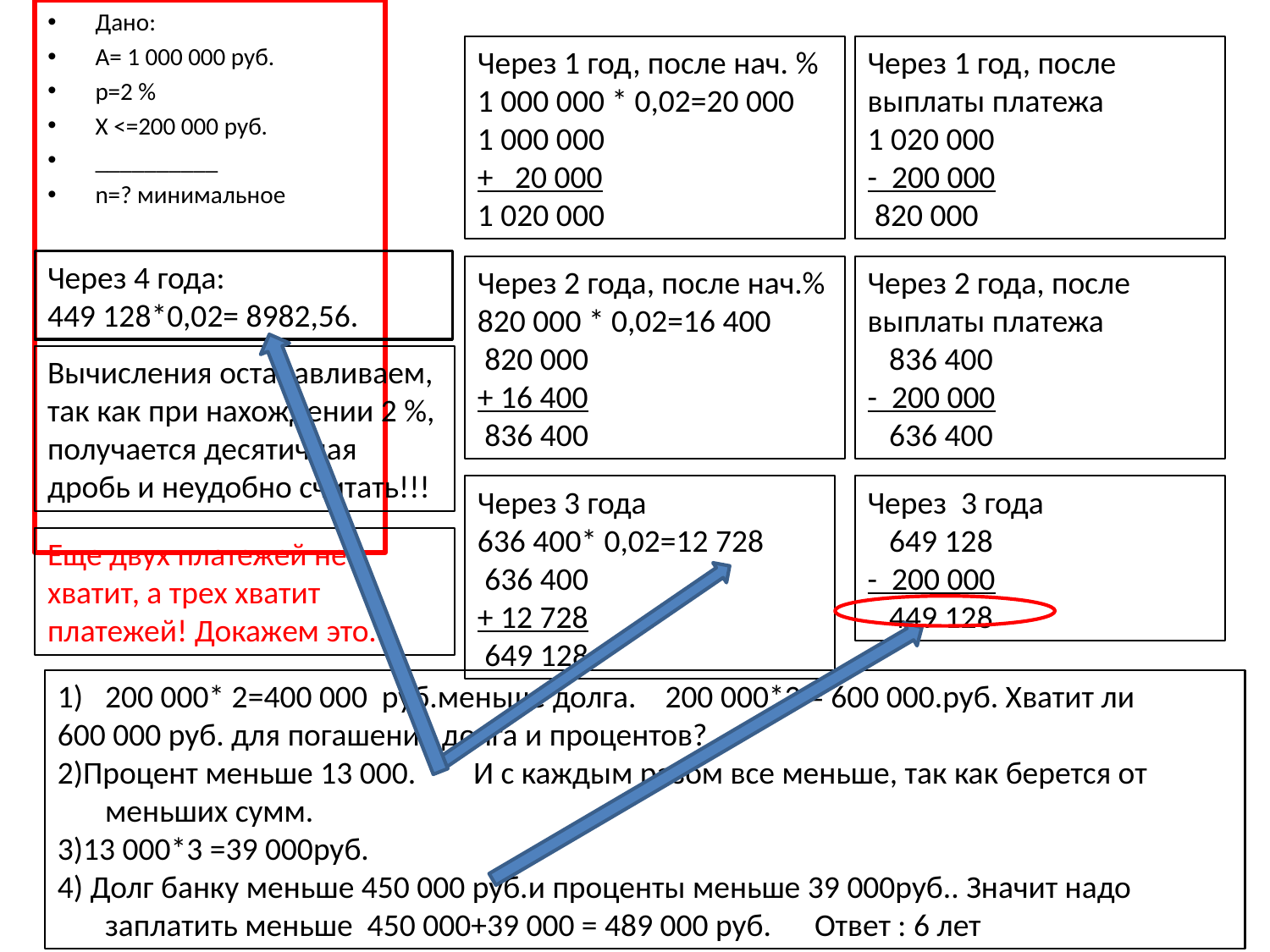

Дано:
А= 1 000 000 руб.
р=2 %
Х <=200 000 руб.
__________
n=? минимальное
Через 1 год, после нач. %
1 000 000 * 0,02=20 000
1 000 000
+   20 000
1 020 000
Через 1 год, после выплаты платежа
1 020 000
-  200 000
 820 000
Через 4 года:
449 128*0,02= 8982,56.
Через 2 года, после нач.%
820 000 * 0,02=16 400
 820 000
+ 16 400
 836 400
Через 2 года, после выплаты платежа
   836 400
-  200 000
   636 400
Вычисления останавливаем, так как при нахождении 2 %,  получается десятичная дробь и неудобно считать!!!
Через 3 года
636 400* 0,02=12 728
 636 400
+ 12 728
 649 128
Через  3 года
   649 128
-  200 000
   449 128
Еще двух платежей не хватит, а трех хватит платежей! Докажем это.

200 000* 2=400 000  руб.меньше долга.    200 000*3 = 600 000.руб. Хватит ли
600 000 руб. для погашения долга и процентов?
2)Процент меньше 13 000.        И с каждым разом все меньше, так как берется от меньших сумм.
3)13 000*3 =39 000руб.
4) Долг банку меньше 450 000 руб.и проценты меньше 39 000руб.. Значит надо заплатить меньше  450 000+39 000 = 489 000 руб.      Ответ : 6 лет